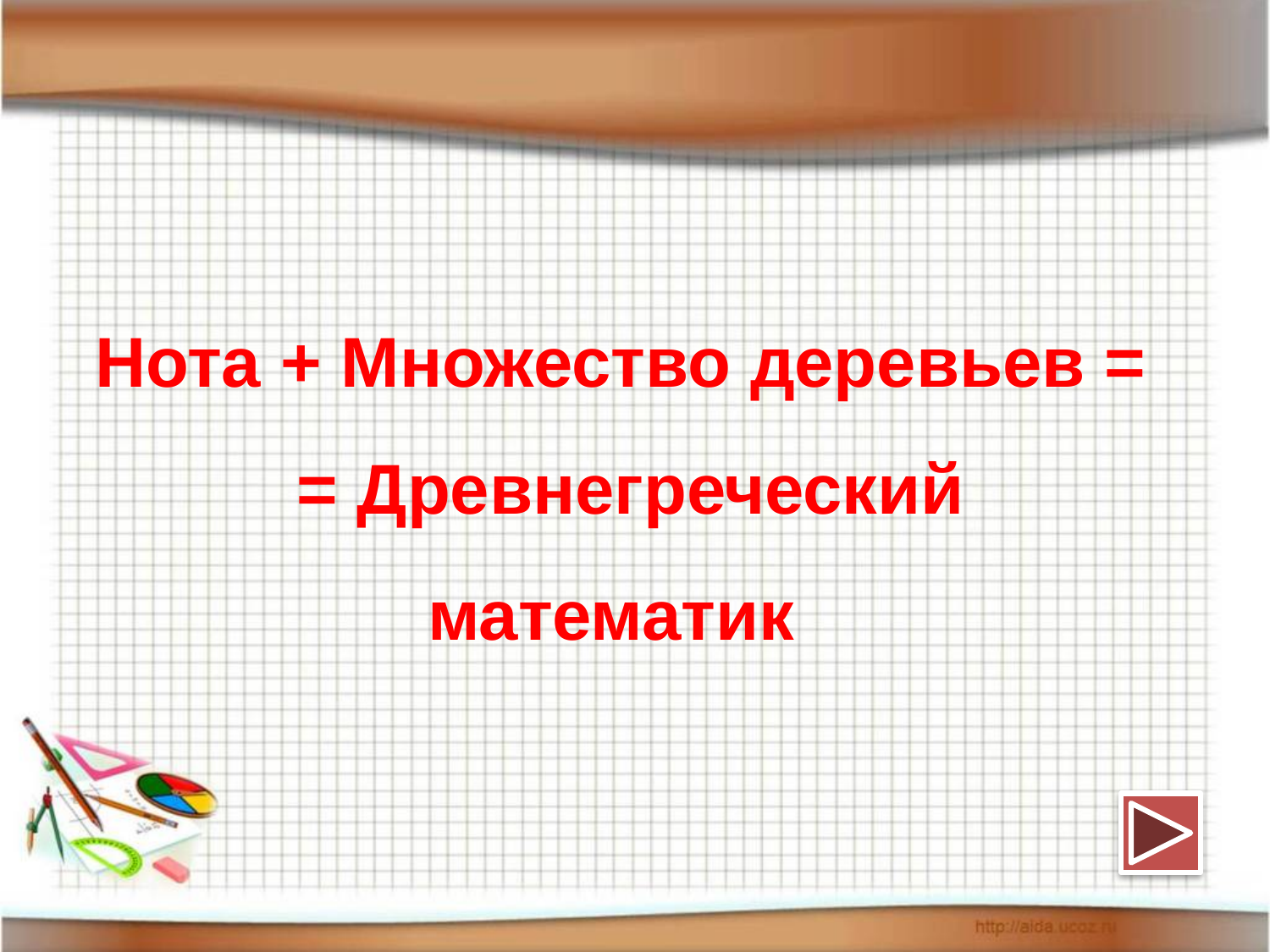

Нота + Множество деревьев =
 = Древнегреческий математик